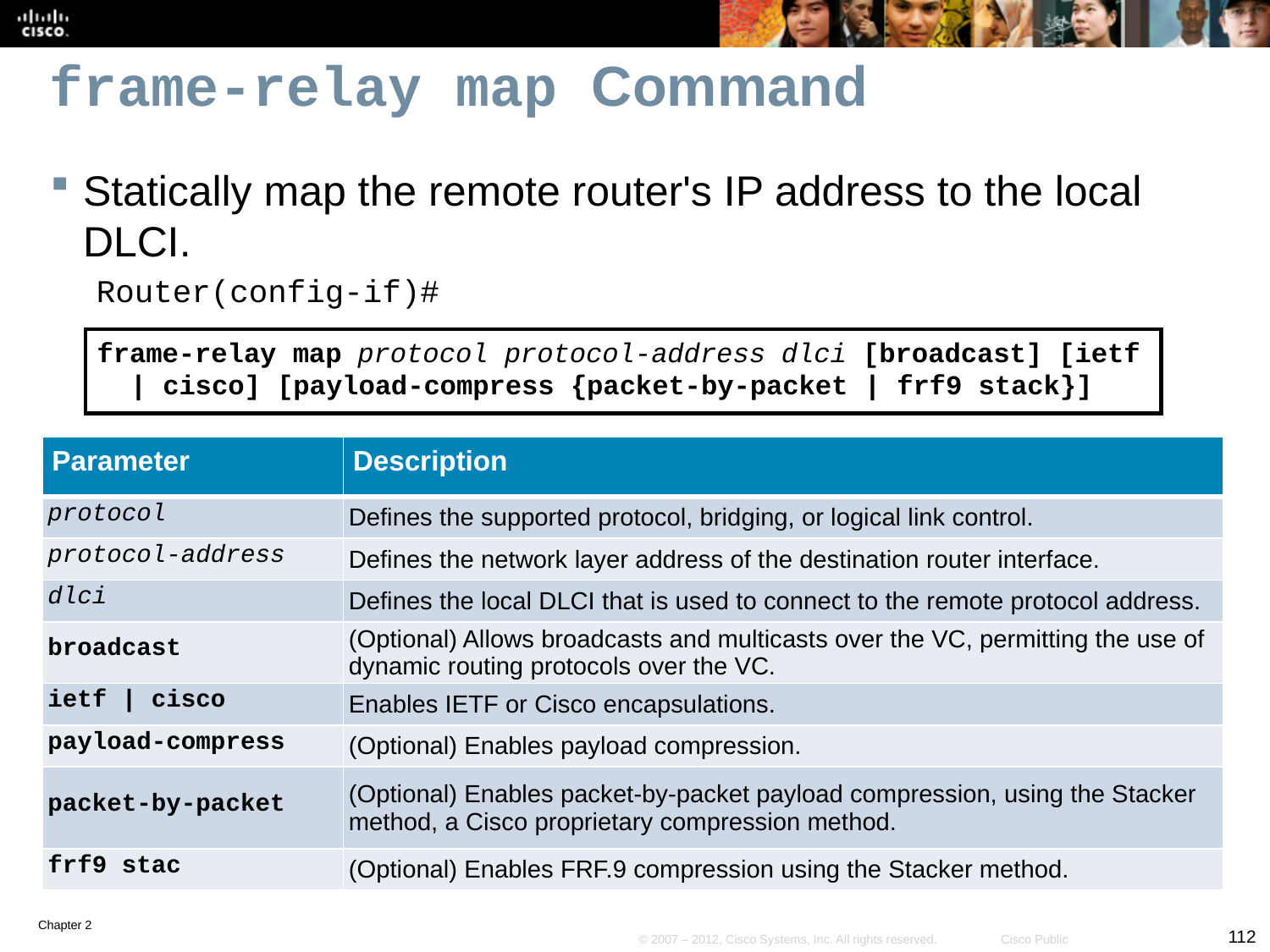

# frame-relay map Command
Statically map the remote router's IP address to the local DLCI.

Router(config-if)#
frame-relay map protocol protocol-address dlci [broadcast] [ietf | cisco] [payload-compress {packet-by-packet | frf9 stack}]
| Parameter | Description |
| --- | --- |
| protocol | Defines the supported protocol, bridging, or logical link control. |
| protocol-address | Defines the network layer address of the destination router interface. |
| dlci | Defines the local DLCI that is used to connect to the remote protocol address. |
| broadcast | (Optional) Allows broadcasts and multicasts over the VC, permitting the use of dynamic routing protocols over the VC. |
| ietf | cisco | Enables IETF or Cisco encapsulations. |
| payload-compress | (Optional) Enables payload compression. |
| packet-by-packet | (Optional) Enables packet-by-packet payload compression, using the Stacker method, a Cisco proprietary compression method. |
| frf9 stac | (Optional) Enables FRF.9 compression using the Stacker method. |